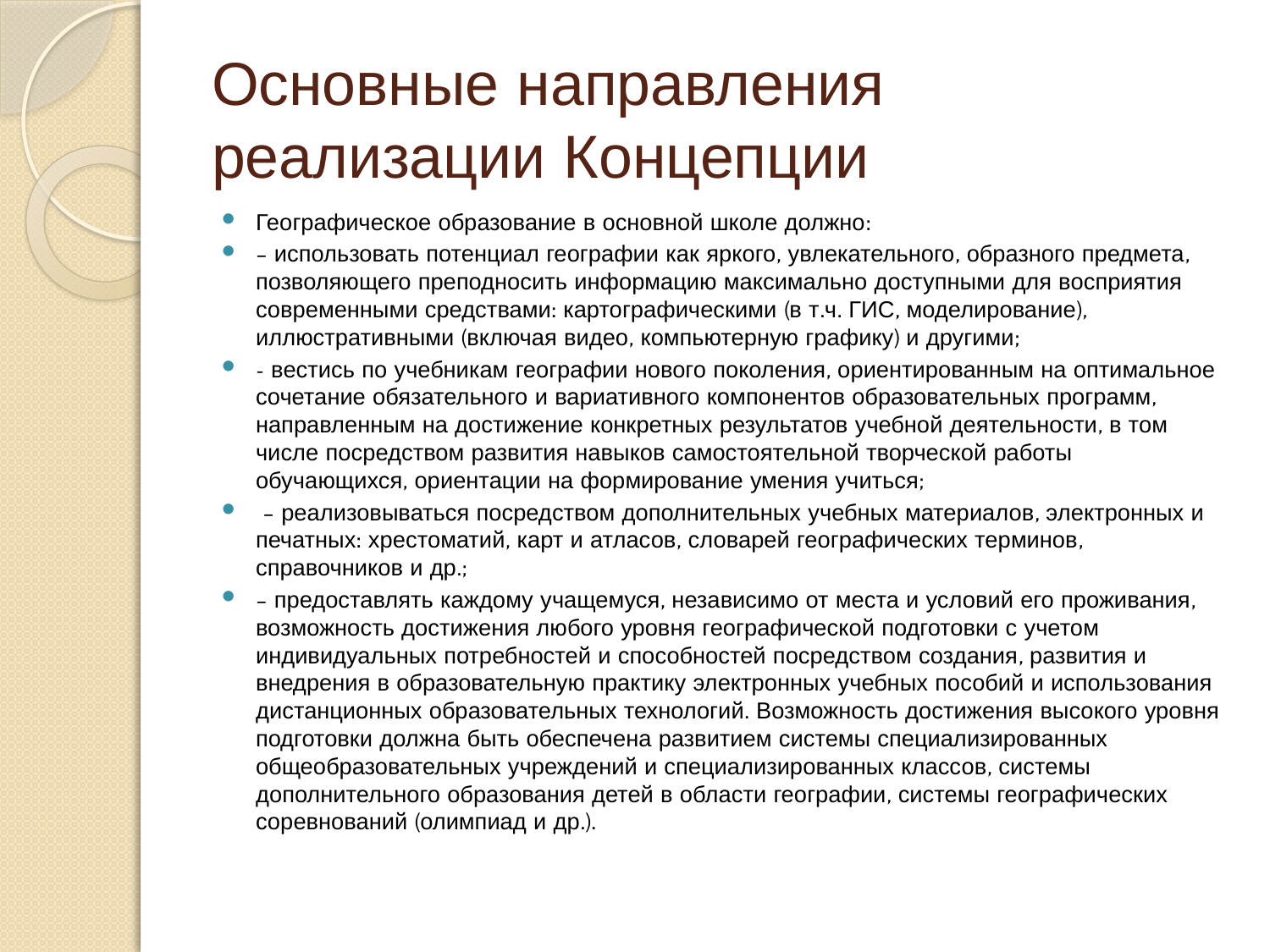

# Основные направления реализации Концепции
Географическое образование в основной школе должно:
– использовать потенциал географии как яркого, увлекательного, образного предмета, позволяющего преподносить информацию максимально доступными для восприятия современными средствами: картографическими (в т.ч. ГИС, моделирование), иллюстративными (включая видео, компьютерную графику) и другими;
- вестись по учебникам географии нового поколения, ориентированным на оптимальное сочетание обязательного и вариативного компонентов образовательных программ, направленным на достижение конкретных результатов учебной деятельности, в том числе посредством развития навыков самостоятельной творческой работы обучающихся, ориентации на формирование умения учиться;
 – реализовываться посредством дополнительных учебных материалов, электронных и печатных: хрестоматий, карт и атласов, словарей географических терминов, справочников и др.;
– предоставлять каждому учащемуся, независимо от места и условий его проживания, возможность достижения любого уровня географической подготовки с учетом индивидуальных потребностей и способностей посредством создания, развития и внедрения в образовательную практику электронных учебных пособий и использования дистанционных образовательных технологий. Возможность достижения высокого уровня подготовки должна быть обеспечена развитием системы специализированных общеобразовательных учреждений и специализированных классов, системы дополнительного образования детей в области географии, системы географических соревнований (олимпиад и др.).